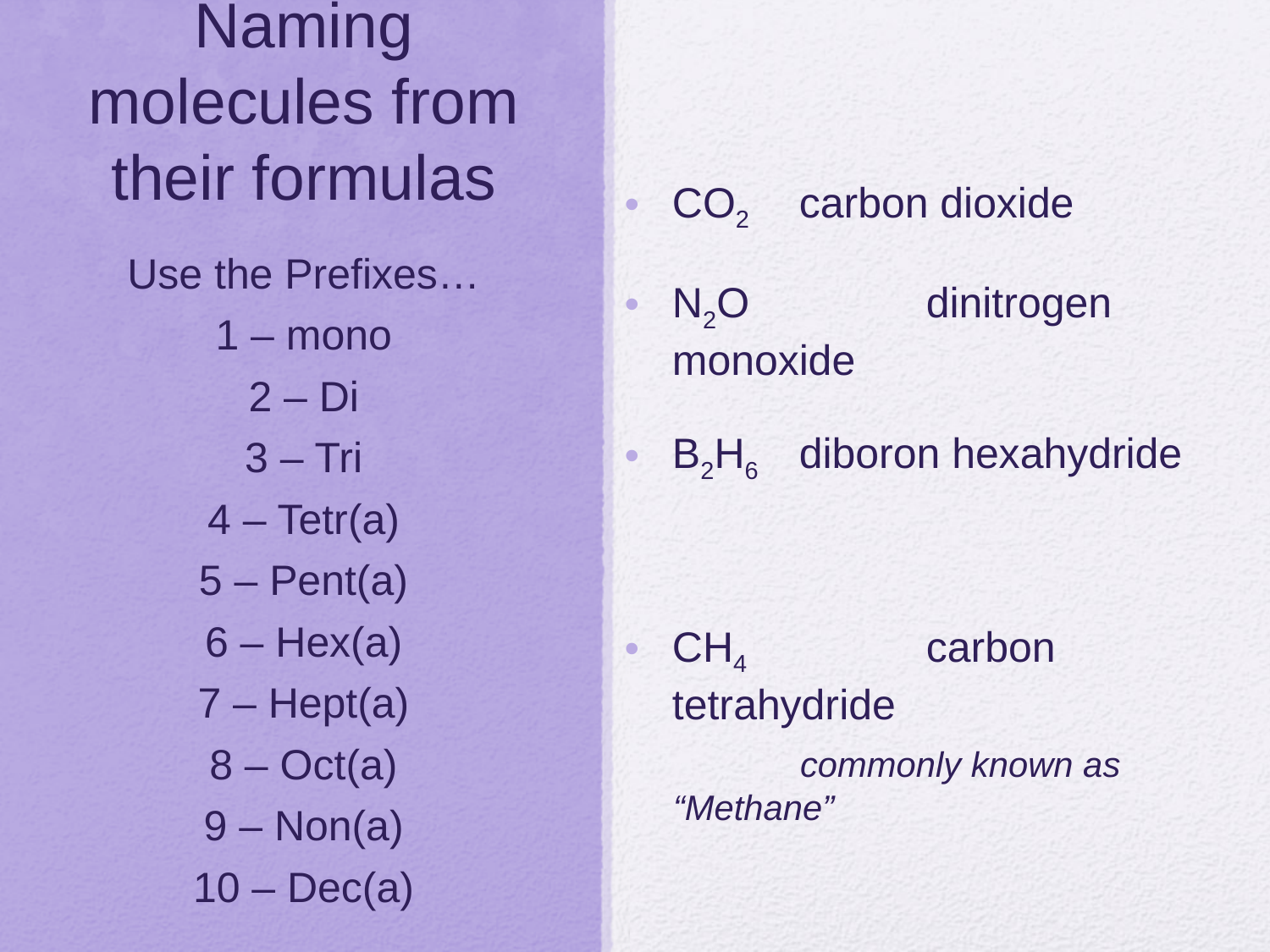

# Naming molecules from their formulas
CO2     	carbon dioxide
N2O		dinitrogen monoxide
B2H6	diboron hexahydride

CH4		carbon tetrahydride
	commonly known as “Methane”

NH3		nitrogen trihydride
	commonly known as “Ammonia”

Use the Prefixes…
1 – mono
2 – Di
3 – Tri
4 – Tetr(a)
5 – Pent(a)
6 – Hex(a)
7 – Hept(a)
8 – Oct(a)
9 – Non(a)
10 – Dec(a)